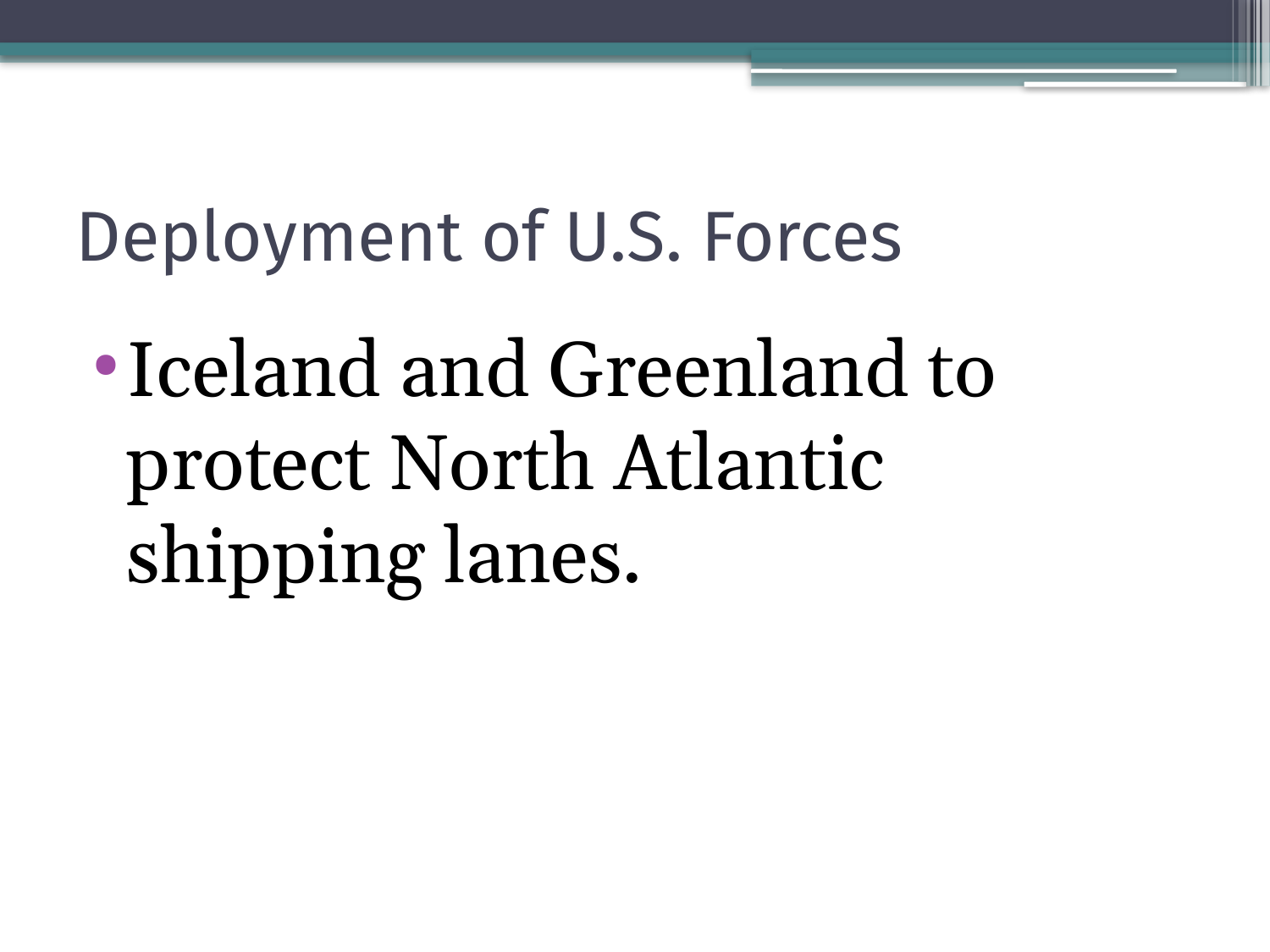

# Deployment of U.S. Forces
Iceland and Greenland to protect North Atlantic shipping lanes.